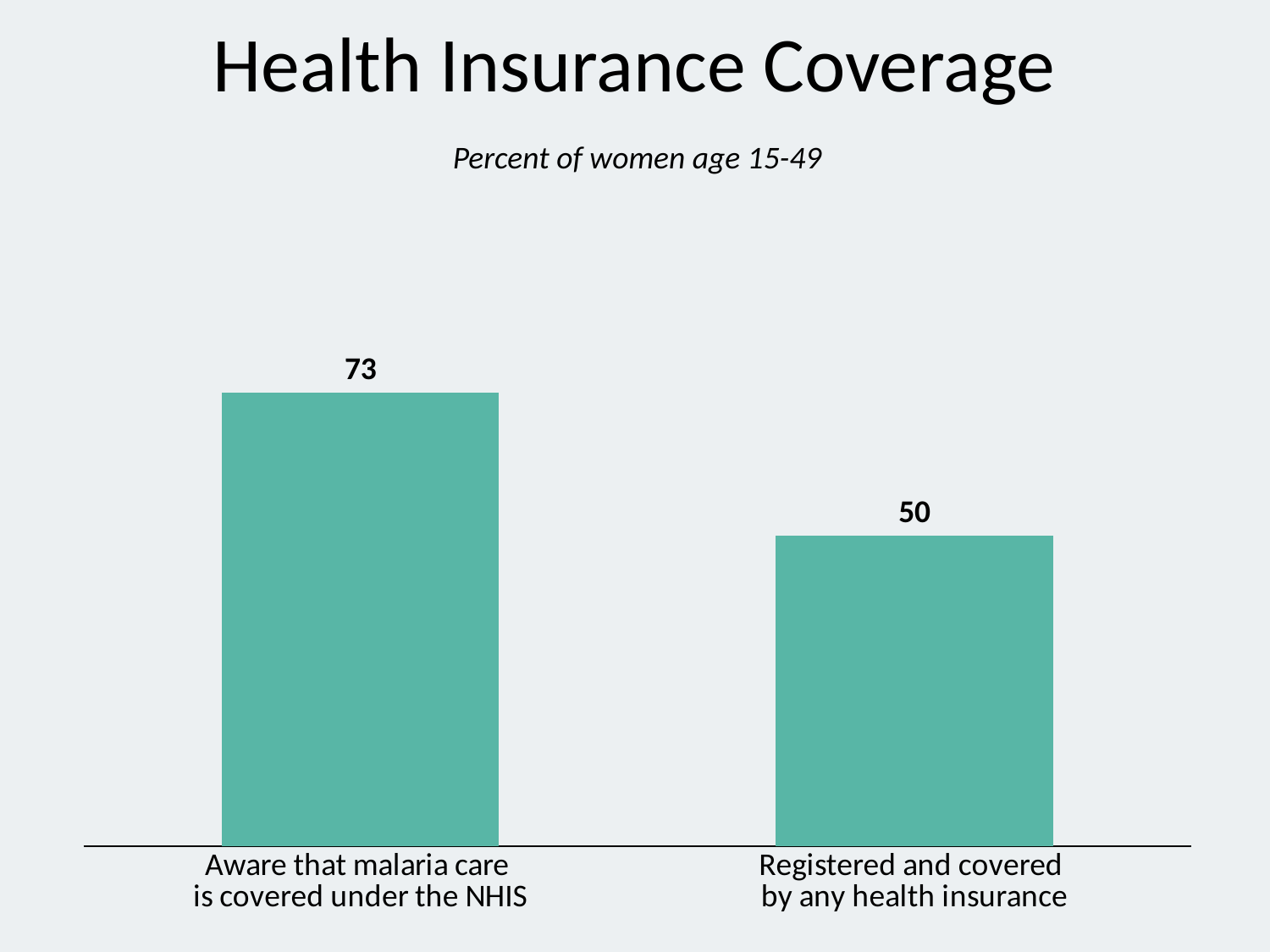

# Health Insurance Coverage
Percent of women age 15-49

### Chart

| Category | Series 1 |
|---|---|
| Aware that malaria care
is covered under the NHIS | 73.0 |
| Registered and covered
by any health insurance | 50.0 |